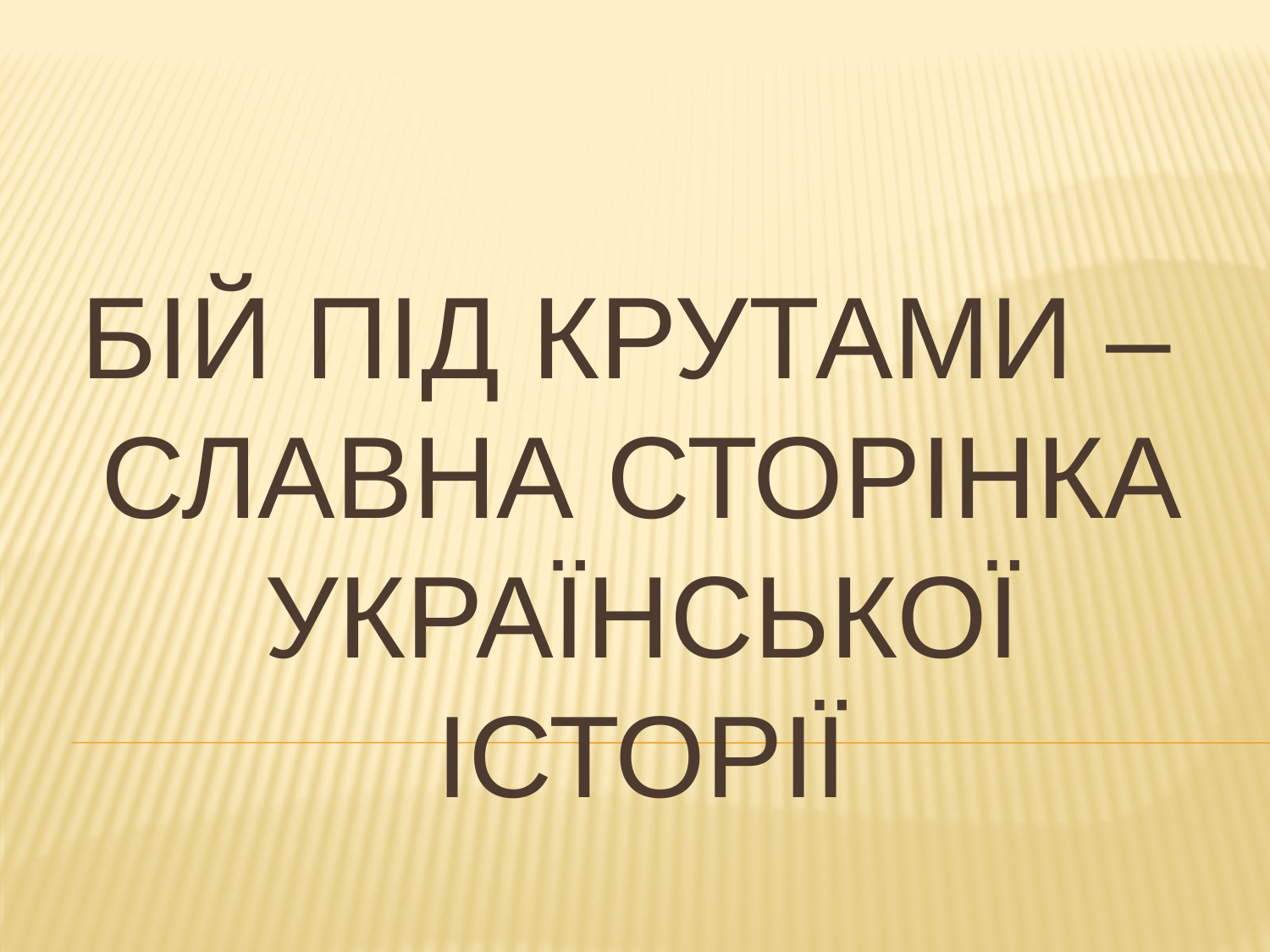

# Бій під Крутами – славна сторінка української історії